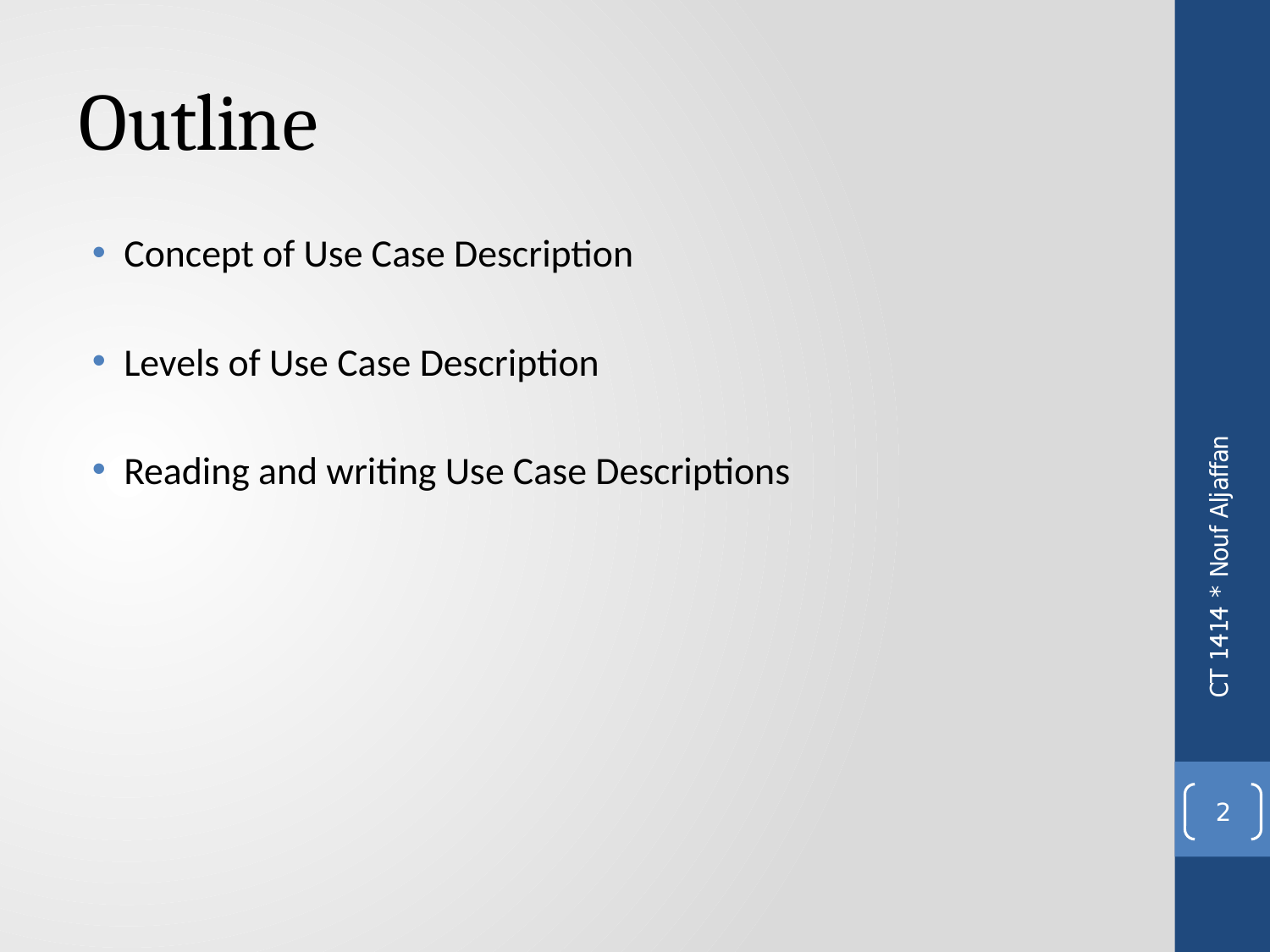

# Outline
Concept of Use Case Description

Levels of Use Case Description

Reading and writing Use Case Descriptions
CT 1414 * Nouf Aljaffan
2